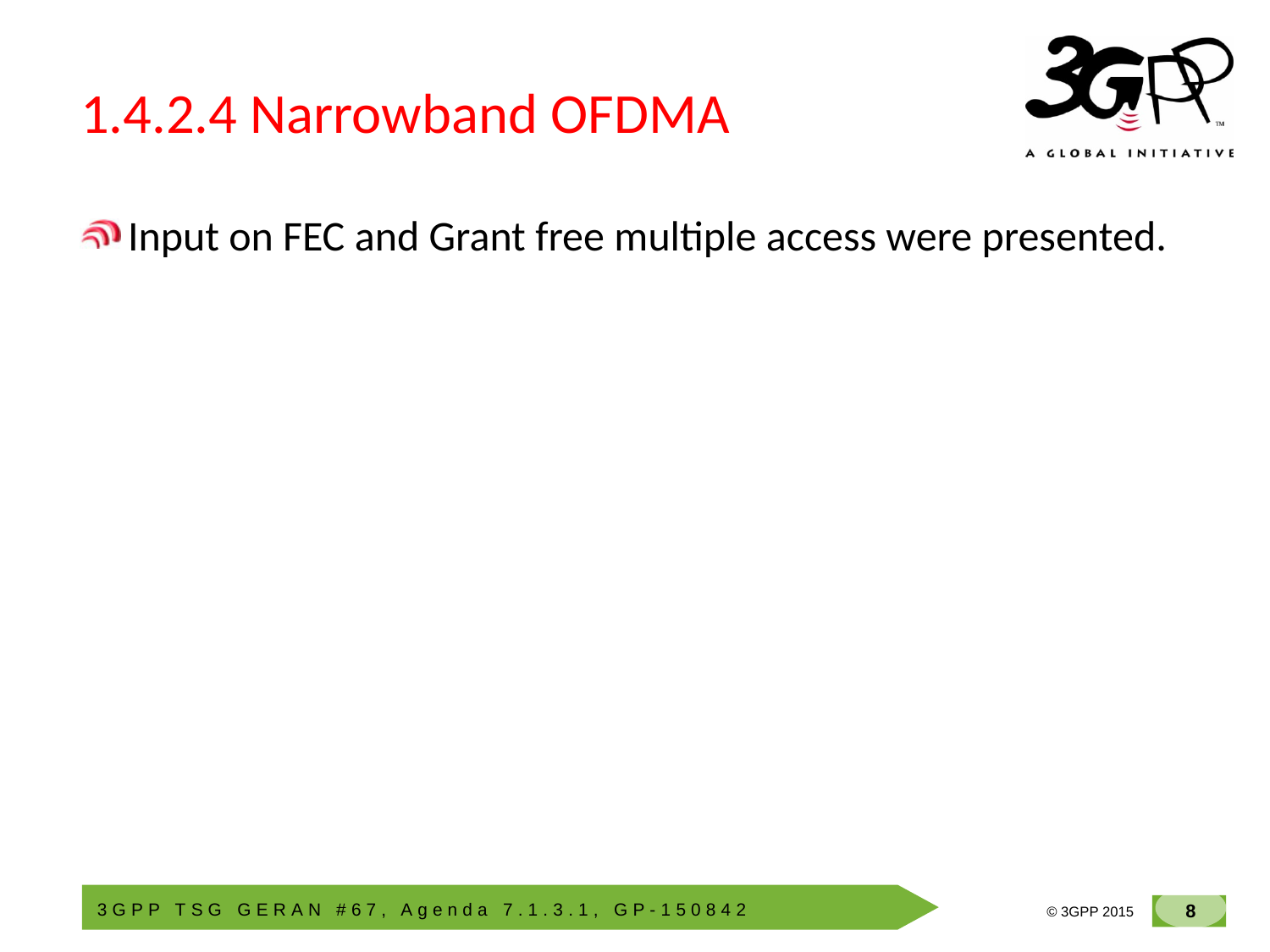

# 1.4.2.4 Narrowband OFDMA
Input on FEC and Grant free multiple access were presented.